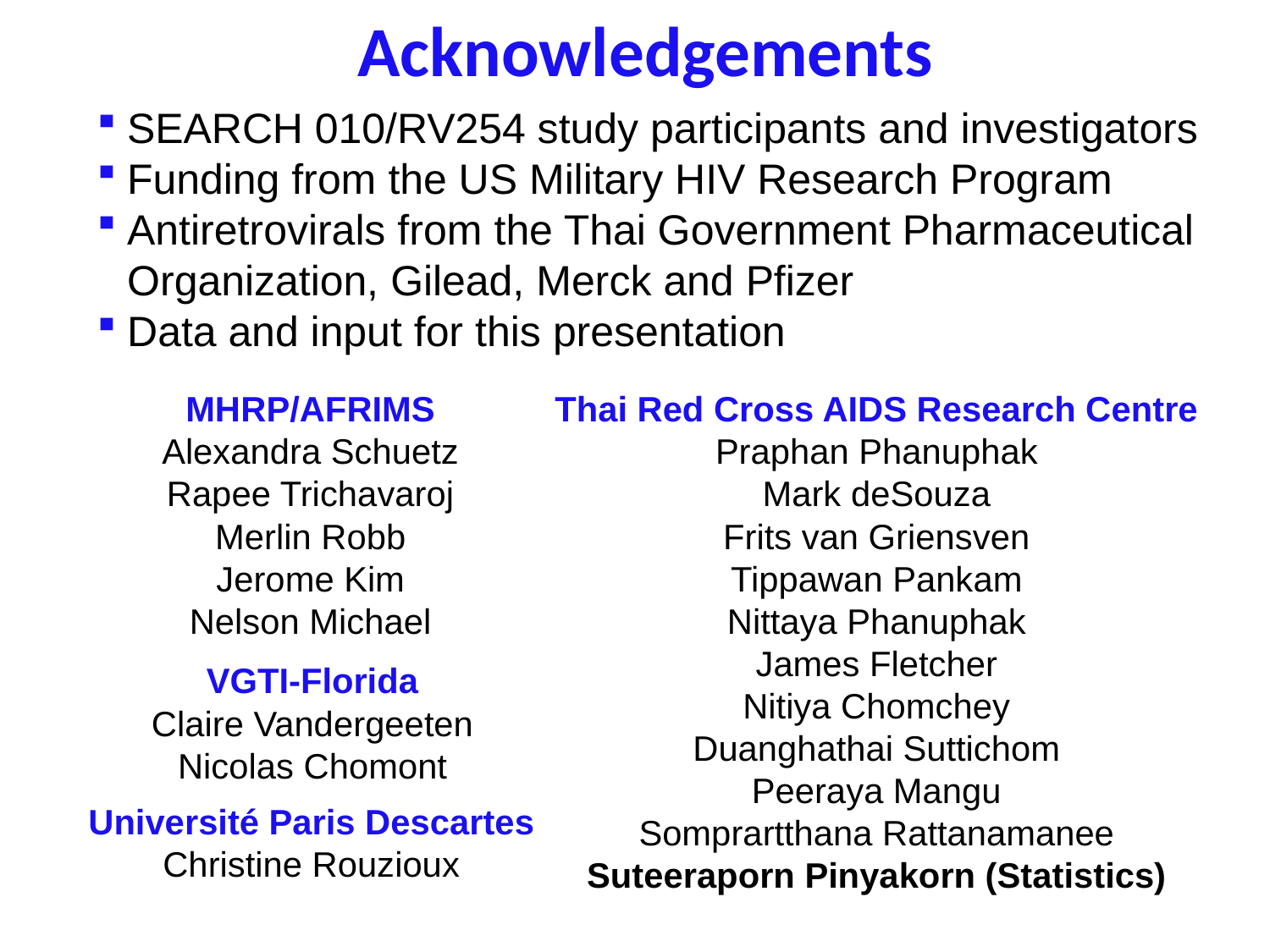

# Acknowledgements
SEARCH 010/RV254 study participants and investigators
Funding from the US Military HIV Research Program
Antiretrovirals from the Thai Government Pharmaceutical Organization, Gilead, Merck and Pfizer
Data and input for this presentation
MHRP/AFRIMS
Alexandra Schuetz
Rapee Trichavaroj
Merlin Robb
Jerome Kim
Nelson Michael
Thai Red Cross AIDS Research Centre
Praphan Phanuphak
Mark deSouza
Frits van Griensven
Tippawan Pankam
Nittaya Phanuphak
James Fletcher
Nitiya Chomchey
Duanghathai Suttichom
Peeraya Mangu
Somprartthana Rattanamanee
Suteeraporn Pinyakorn (Statistics)
VGTI-Florida
Claire Vandergeeten
Nicolas Chomont
Université Paris Descartes
Christine Rouzioux